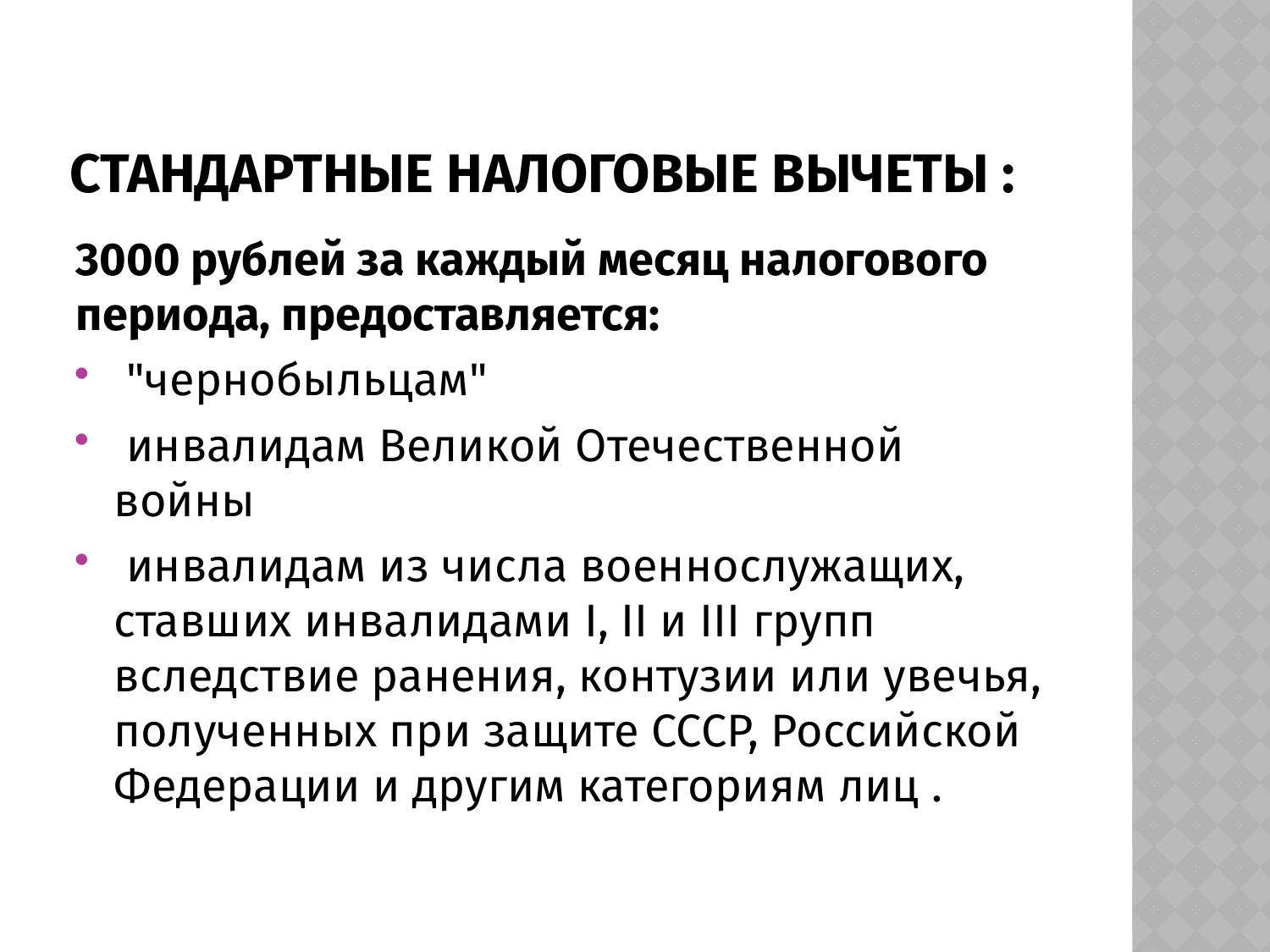

# СТАНДАРТНЫЕ НАЛОГОВЫЕ ВЫЧЕТЫ :
3000 рублей за каждый месяц налогового периода, предоставляется:
 "чернобыльцам"
 инвалидам Великой Отечественной войны
 инвалидам из числа военнослужащих, ставших инвалидами I, II и III групп вследствие ранения, контузии или увечья, полученных при защите СССР, Российской Федерации и другим категориям лиц .